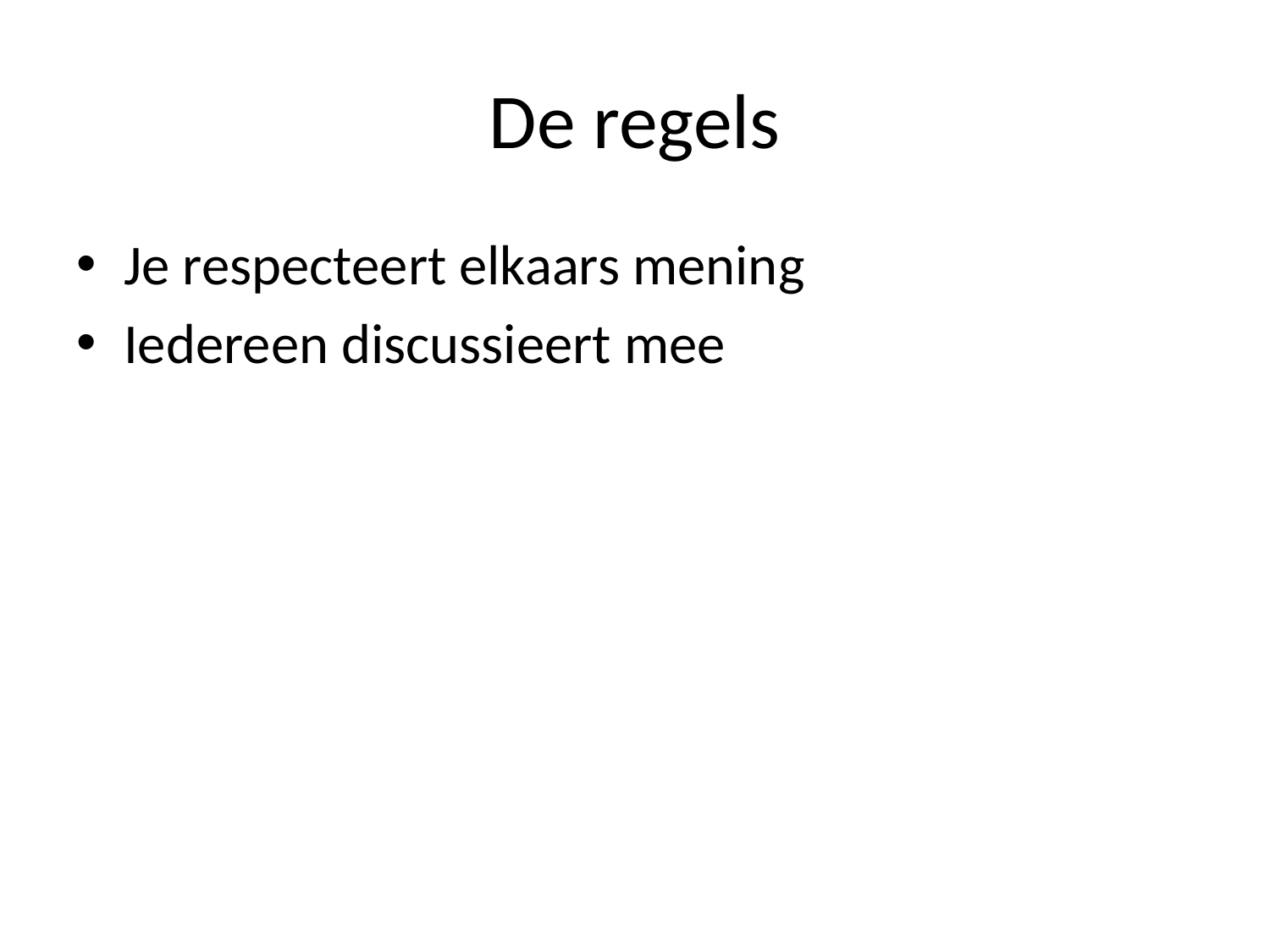

# De regels
Je respecteert elkaars mening
Iedereen discussieert mee